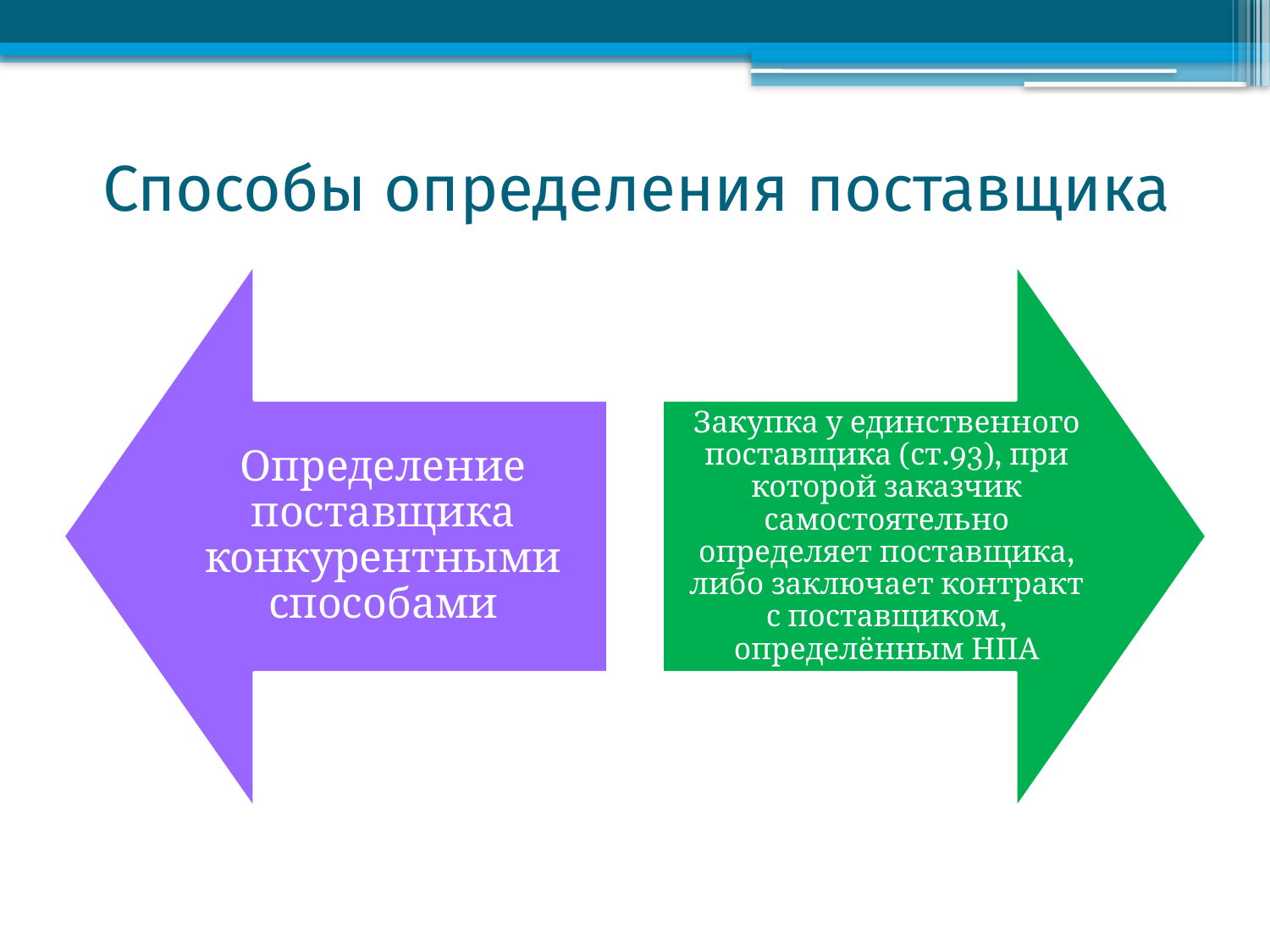

# Способы определения поставщика
Определение поставщика конкурентными способами
Закупка у единственного поставщика (ст.93), при которой заказчик самостоятельно определяет поставщика, либо заключает контракт с поставщиком, определённым НПА